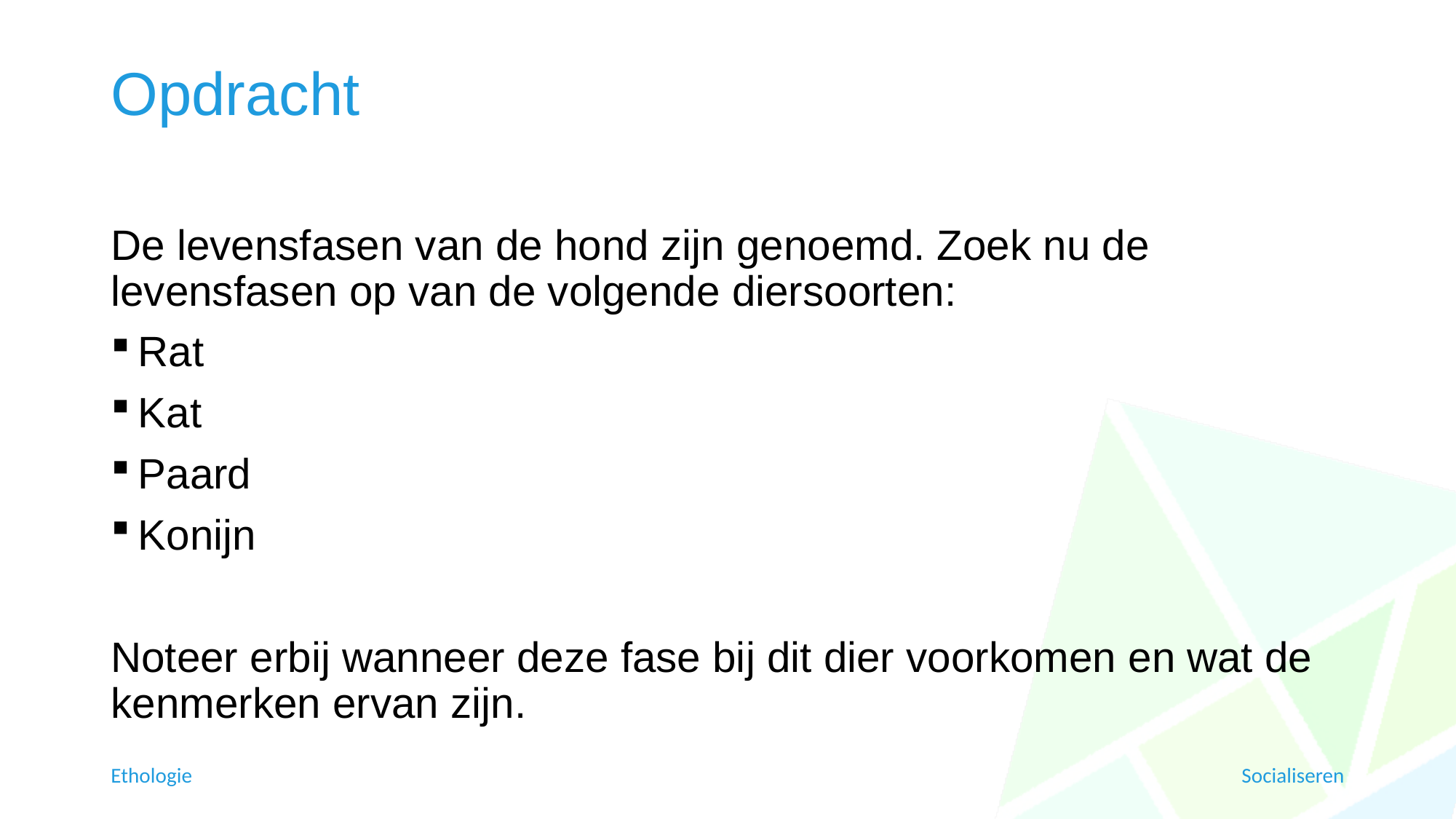

# Opdracht
De levensfasen van de hond zijn genoemd. Zoek nu de levensfasen op van de volgende diersoorten:
Rat
Kat
Paard
Konijn

Noteer erbij wanneer deze fase bij dit dier voorkomen en wat de kenmerken ervan zijn.
Ethologie
Socialiseren